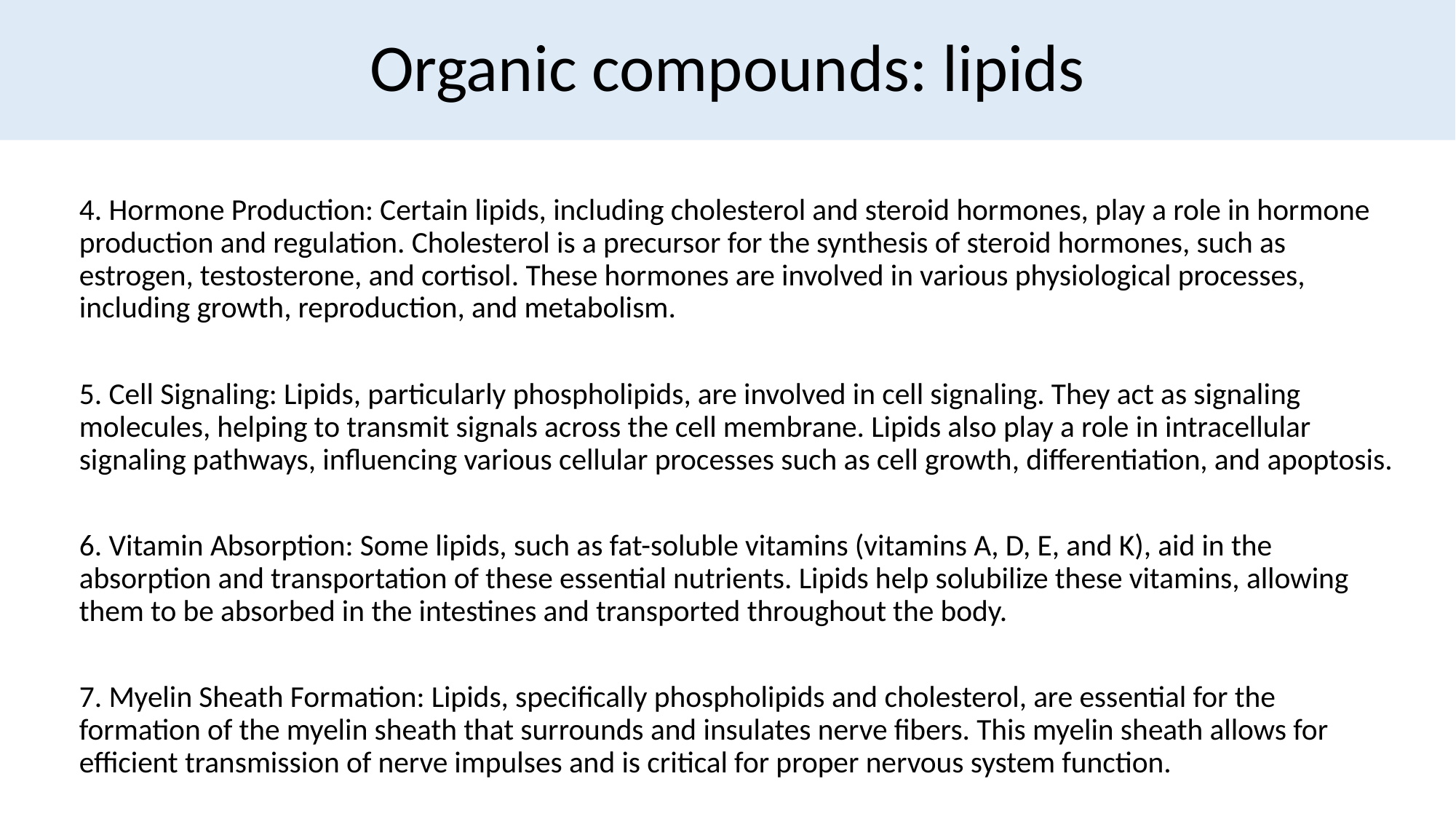

# Organic compounds: lipids
4. Hormone Production: Certain lipids, including cholesterol and steroid hormones, play a role in hormone production and regulation. Cholesterol is a precursor for the synthesis of steroid hormones, such as estrogen, testosterone, and cortisol. These hormones are involved in various physiological processes, including growth, reproduction, and metabolism.

5. Cell Signaling: Lipids, particularly phospholipids, are involved in cell signaling. They act as signaling molecules, helping to transmit signals across the cell membrane. Lipids also play a role in intracellular signaling pathways, influencing various cellular processes such as cell growth, differentiation, and apoptosis.

6. Vitamin Absorption: Some lipids, such as fat-soluble vitamins (vitamins A, D, E, and K), aid in the absorption and transportation of these essential nutrients. Lipids help solubilize these vitamins, allowing them to be absorbed in the intestines and transported throughout the body.

7. Myelin Sheath Formation: Lipids, specifically phospholipids and cholesterol, are essential for the formation of the myelin sheath that surrounds and insulates nerve fibers. This myelin sheath allows for efficient transmission of nerve impulses and is critical for proper nervous system function.